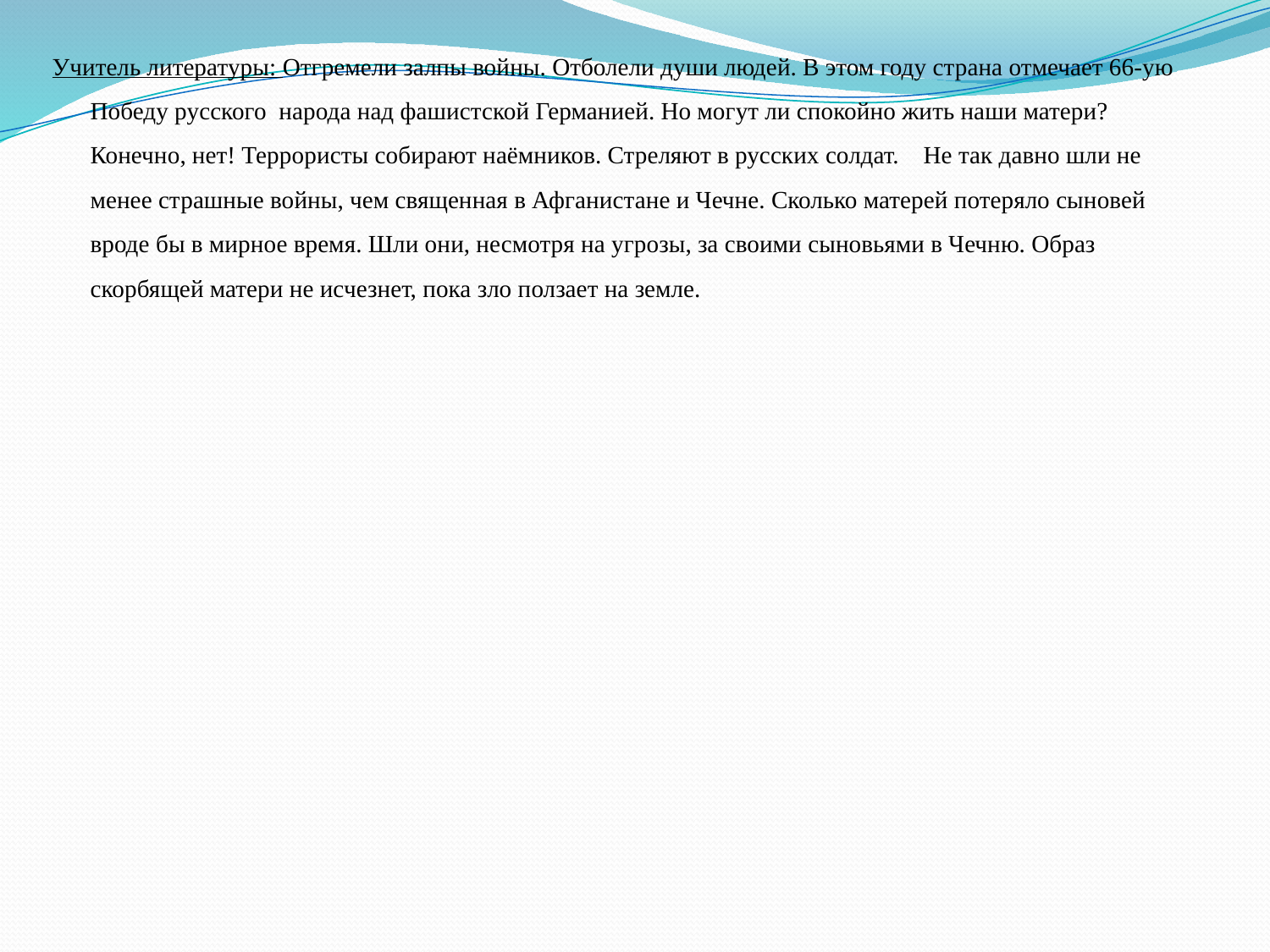

Учитель литературы: Отгремели залпы войны. Отболели души людей. В этом году страна отмечает 66-ую  Победу русского  народа над фашистской Германией. Но могут ли спокойно жить наши матери? Конечно, нет! Террористы собирают наёмников. Стреляют в русских солдат.    Не так давно шли не менее страшные войны, чем священная в Афганистане и Чечне. Сколько матерей потеряло сыновей вроде бы в мирное время. Шли они, несмотря на угрозы, за своими сыновьями в Чечню. Образ скорбящей матери не исчезнет, пока зло ползает на земле.